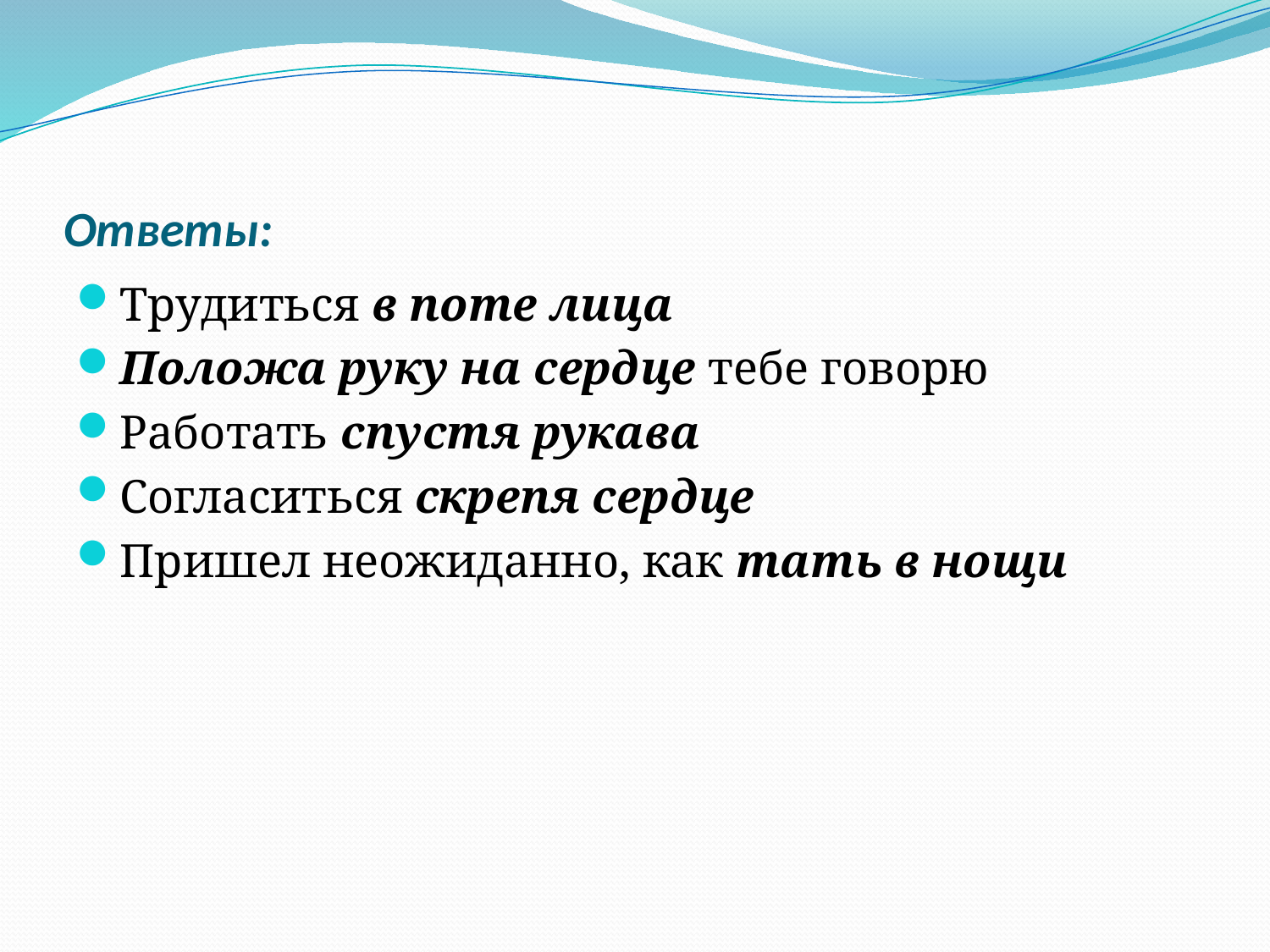

# Ответы:
Трудиться в поте лица
Положа руку на сердце тебе говорю
Работать спустя рукава
Согласиться скрепя сердце
Пришел неожиданно, как тать в нощи